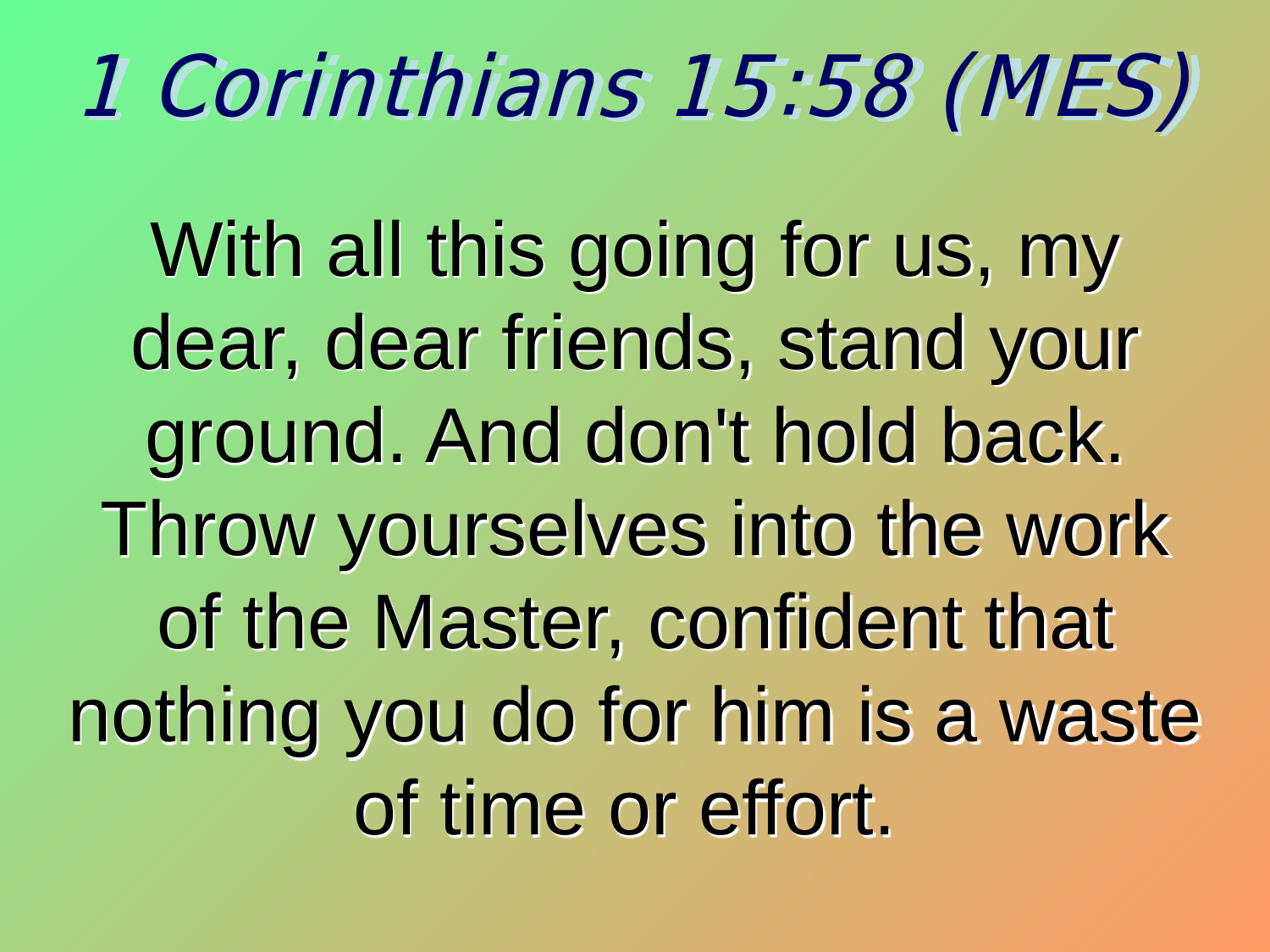

1 Corinthians 15:58 (MES)
With all this going for us, my dear, dear friends, stand your ground. And don't hold back. Throw yourselves into the work of the Master, confident that nothing you do for him is a waste of time or effort.